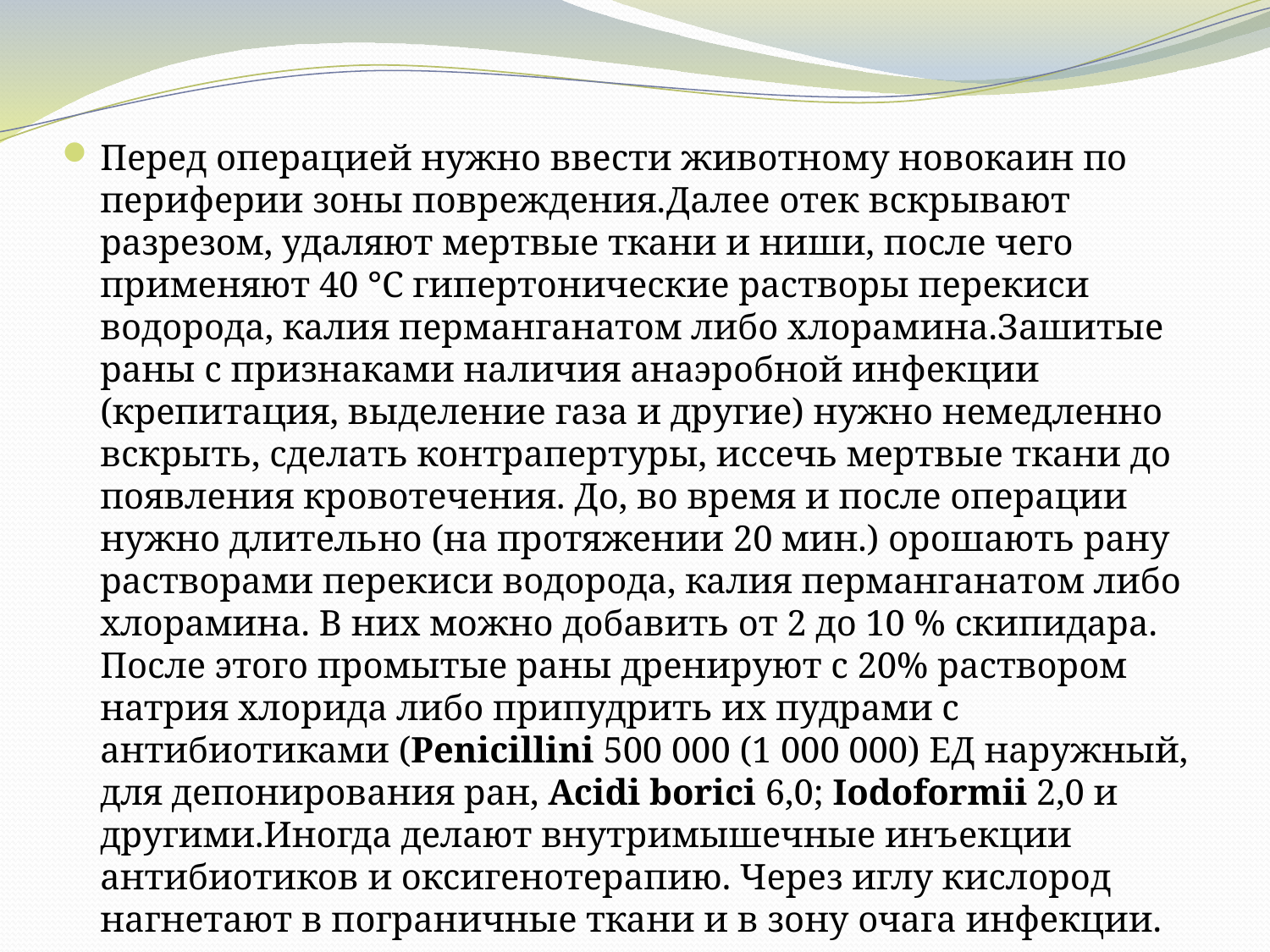

Перед операцией нужно ввести животному новокаин по периферии зоны повреждения.Далее отек вскрывают разрезом, удаляют мертвые ткани и ниши, после чего применяют 40 °С гипертонические растворы перекиси водорода, калия перманганатом либо хлорамина.Зашитые раны с признаками наличия анаэробной инфекции (крепитация, выделение газа и другие) нужно немедленно вскрыть, сделать контрапертуры, иссечь мертвые ткани до появления кровотечения. До, во время и после операции нужно длительно (на протяжении 20 мин.) орошають рану растворами перекиси водорода, калия перманганатом либо хлорамина. В них можно добавить от 2 до 10 % скипидара. После этого промытые раны дренируют с 20% раствором натрия хлорида либо припудрить их пудрами с антибиотиками (Penicillini 500 000 (1 000 000) ЕД наружный, для депонирования ран, Acidi borici 6,0; Iodoformii 2,0 и другими.Иногда делают внутримышечные инъекции антибиотиков и оксигенотерапию. Через иглу кислород нагнетают в пограничные ткани и в зону очага инфекции.